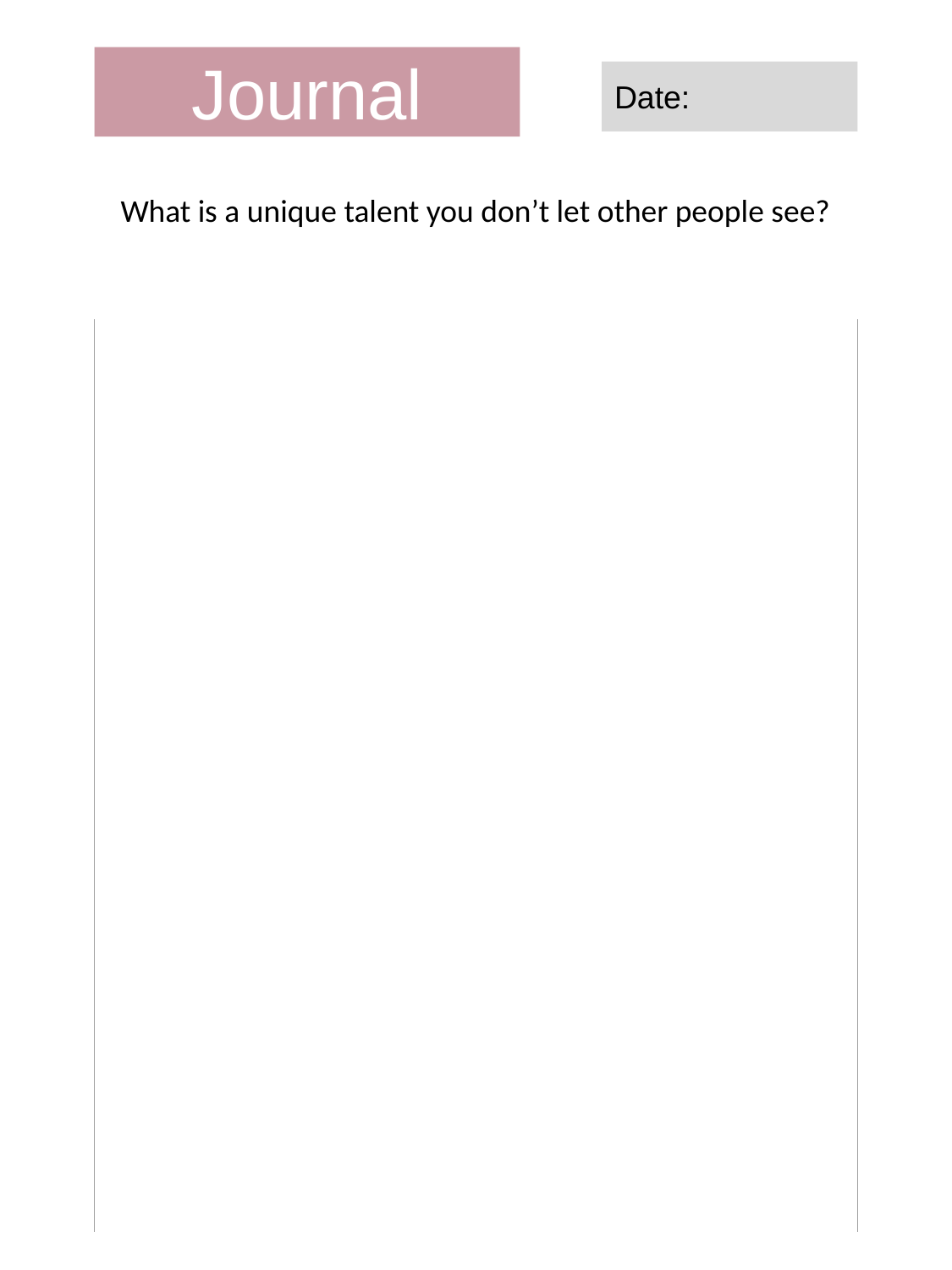

Journal

Date:
What is a unique talent you don’t let other people see?
|  |
| --- |
|  |
|  |
|  |
|  |
|  |
|  |
|  |
|  |
|  |
|  |
|  |
|  |
|  |
|  |
|  |
|  |
|  |
|  |
|  |
|  |
|  |